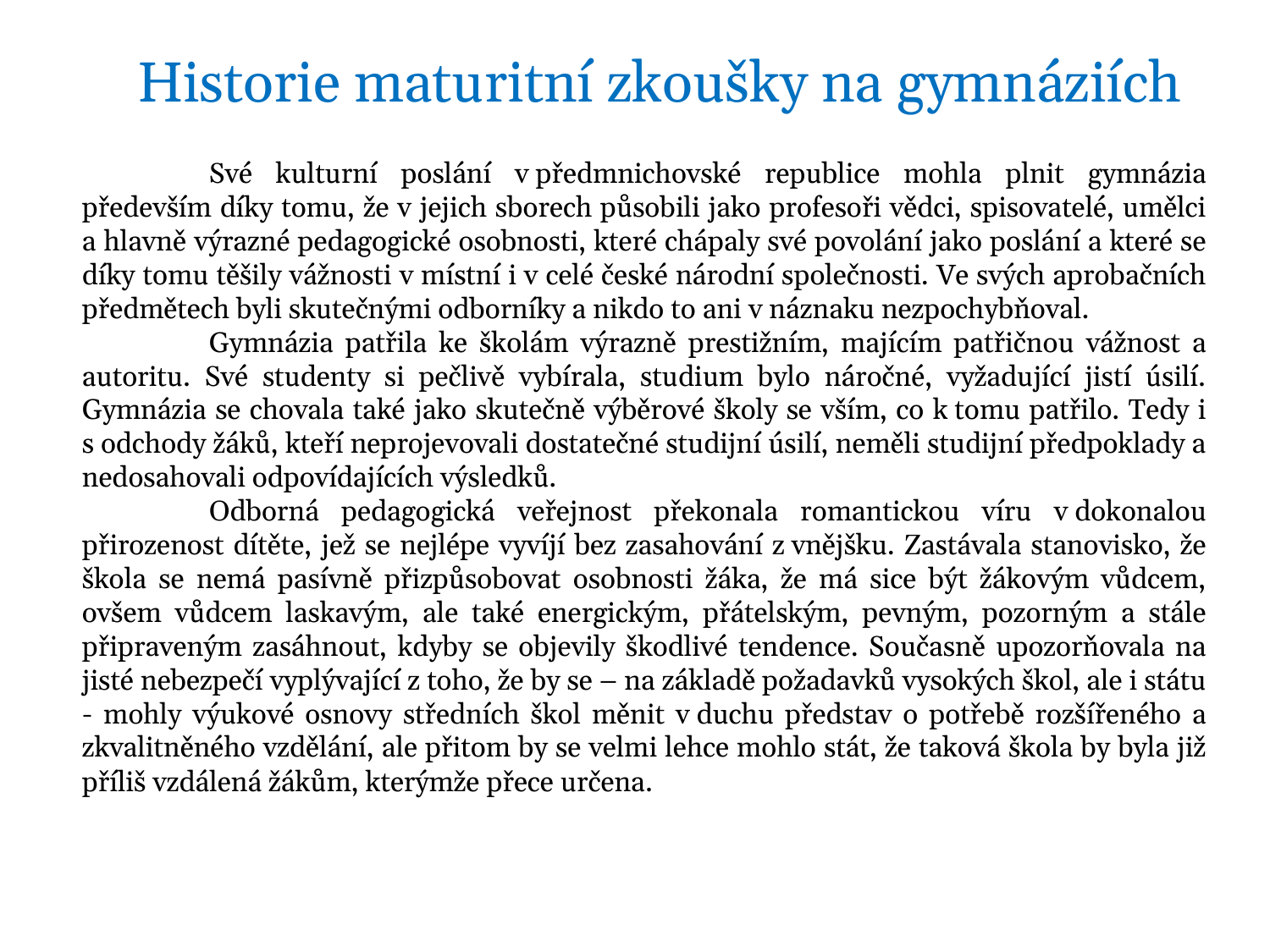

Historie maturitní zkoušky na gymnáziích
	Své kulturní poslání v předmnichovské republice mohla plnit gymnázia především díky tomu, že v jejich sborech působili jako profesoři vědci, spisovatelé, umělci a hlavně výrazné pedagogické osobnosti, které chápaly své povolání jako poslání a které se díky tomu těšily vážnosti v místní i v celé české národní společnosti. Ve svých aprobačních předmětech byli skutečnými odborníky a nikdo to ani v náznaku nezpochybňoval.
	Gymnázia patřila ke školám výrazně prestižním, majícím patřičnou vážnost a autoritu. Své studenty si pečlivě vybírala, studium bylo náročné, vyžadující jistí úsilí. Gymnázia se chovala také jako skutečně výběrové školy se vším, co k tomu patřilo. Tedy i s odchody žáků, kteří neprojevovali dostatečné studijní úsilí, neměli studijní předpoklady a nedosahovali odpovídajících výsledků.
	Odborná pedagogická veřejnost překonala romantickou víru v dokonalou přirozenost dítěte, jež se nejlépe vyvíjí bez zasahování z vnějšku. Zastávala stanovisko, že škola se nemá pasívně přizpůsobovat osobnosti žáka, že má sice být žákovým vůdcem, ovšem vůdcem laskavým, ale také energickým, přátelským, pevným, pozorným a stále připraveným zasáhnout, kdyby se objevily škodlivé tendence. Současně upozorňovala na jisté nebezpečí vyplývající z toho, že by se – na základě požadavků vysokých škol, ale i státu - mohly výukové osnovy středních škol měnit v duchu představ o potřebě rozšířeného a zkvalitněného vzdělání, ale přitom by se velmi lehce mohlo stát, že taková škola by byla již příliš vzdálená žákům, kterýmže přece určena.